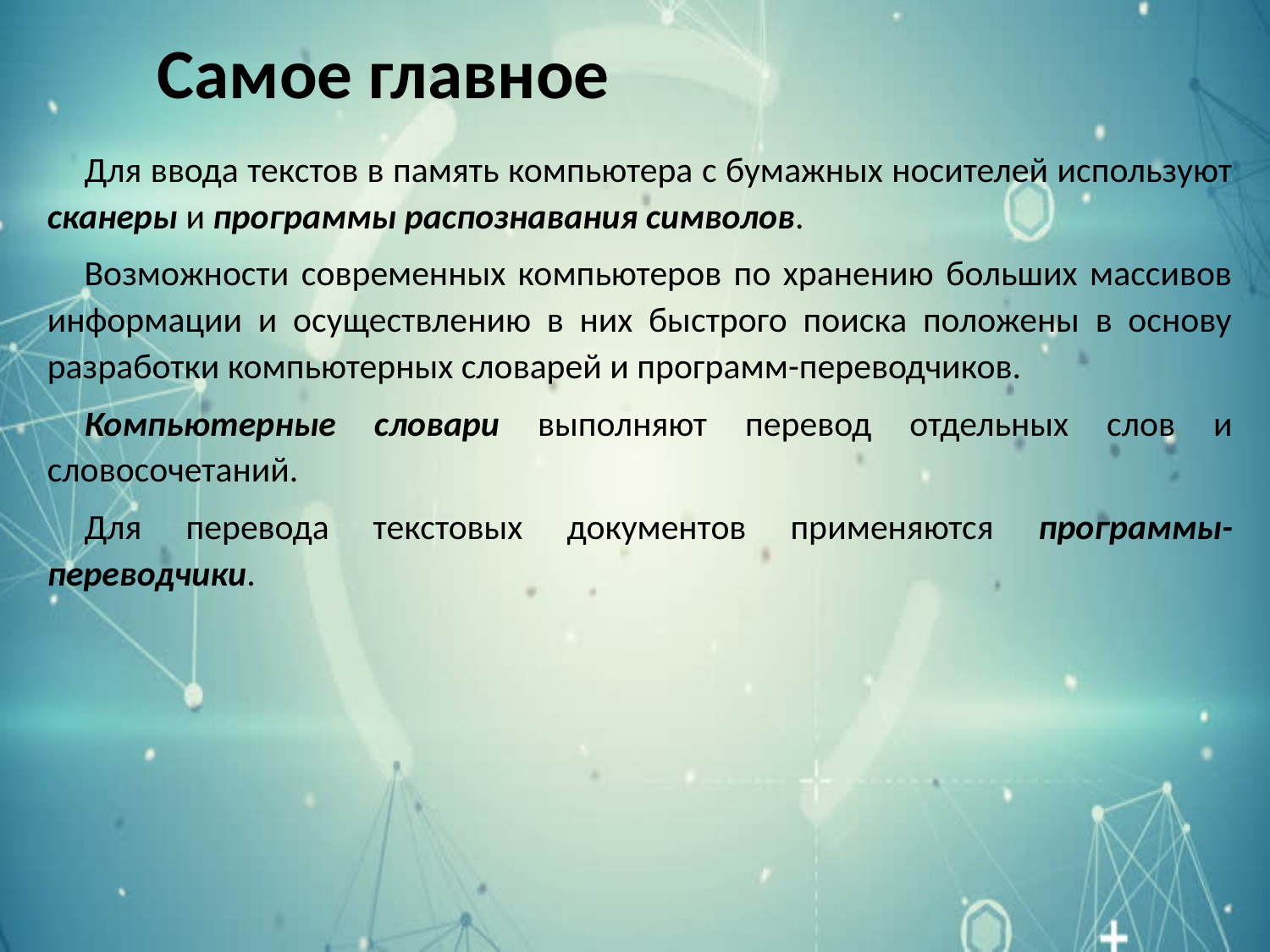

Самое главное
Для ввода текстов в память компьютера с бумажных носителей используют сканеры и программы распознавания символов.
Возможности современных компьютеров по хранению больших массивов информации и осуществлению в них быстрого поиска положены в основу разработки компьютерных словарей и программ-переводчиков.
Компьютерные словари выполняют перевод отдельных слов и словосочетаний.
Для перевода текстовых документов применяются программы-переводчики.